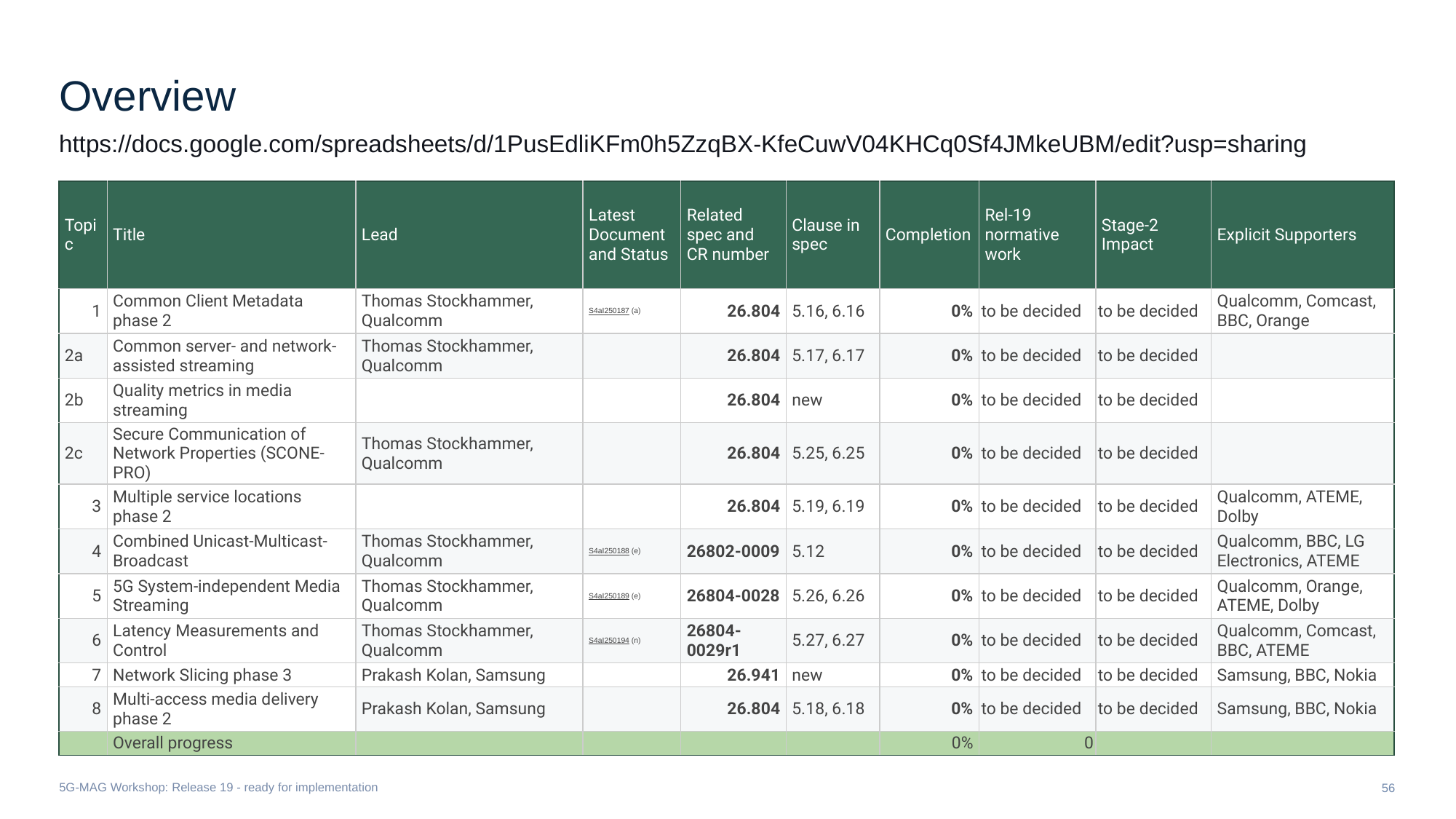

# Overview
https://docs.google.com/spreadsheets/d/1PusEdliKFm0h5ZzqBX-KfeCuwV04KHCq0Sf4JMkeUBM/edit?usp=sharing
| Topic | Title | Lead | Latest Document and Status | Related spec and CR number | Clause in spec | Completion | Rel-19 normative work | Stage-2 Impact | Explicit Supporters |
| --- | --- | --- | --- | --- | --- | --- | --- | --- | --- |
| 1 | Common Client Metadata phase 2 | Thomas Stockhammer, Qualcomm | S4aI250187 (a) | 26.804 | 5.16, 6.16 | 0% | to be decided | to be decided | Qualcomm, Comcast, BBC, Orange |
| 2a | Common server- and network-assisted streaming | Thomas Stockhammer, Qualcomm |  | 26.804 | 5.17, 6.17 | 0% | to be decided | to be decided |  |
| 2b | Quality metrics in media streaming |  |  | 26.804 | new | 0% | to be decided | to be decided |  |
| 2c | Secure Communication of Network Properties (SCONE-PRO) | Thomas Stockhammer, Qualcomm |  | 26.804 | 5.25, 6.25 | 0% | to be decided | to be decided |  |
| 3 | Multiple service locations phase 2 |  |  | 26.804 | 5.19, 6.19 | 0% | to be decided | to be decided | Qualcomm, ATEME, Dolby |
| 4 | Combined Unicast-Multicast-Broadcast | Thomas Stockhammer, Qualcomm | S4aI250188 (e) | 26802-0009 | 5.12 | 0% | to be decided | to be decided | Qualcomm, BBC, LG Electronics, ATEME |
| 5 | 5G System-independent Media Streaming | Thomas Stockhammer, Qualcomm | S4aI250189 (e) | 26804-0028 | 5.26, 6.26 | 0% | to be decided | to be decided | Qualcomm, Orange, ATEME, Dolby |
| 6 | Latency Measurements and Control | Thomas Stockhammer, Qualcomm | S4aI250194 (n) | 26804-0029r1 | 5.27, 6.27 | 0% | to be decided | to be decided | Qualcomm, Comcast, BBC, ATEME |
| 7 | Network Slicing phase 3 | Prakash Kolan, Samsung |  | 26.941 | new | 0% | to be decided | to be decided | Samsung, BBC, Nokia |
| 8 | Multi-access media delivery phase 2 | Prakash Kolan, Samsung |  | 26.804 | 5.18, 6.18 | 0% | to be decided | to be decided | Samsung, BBC, Nokia |
|  | Overall progress |  |  |  |  | 0% | 0 |  |  |
5G-MAG Workshop: Release 19 - ready for implementation